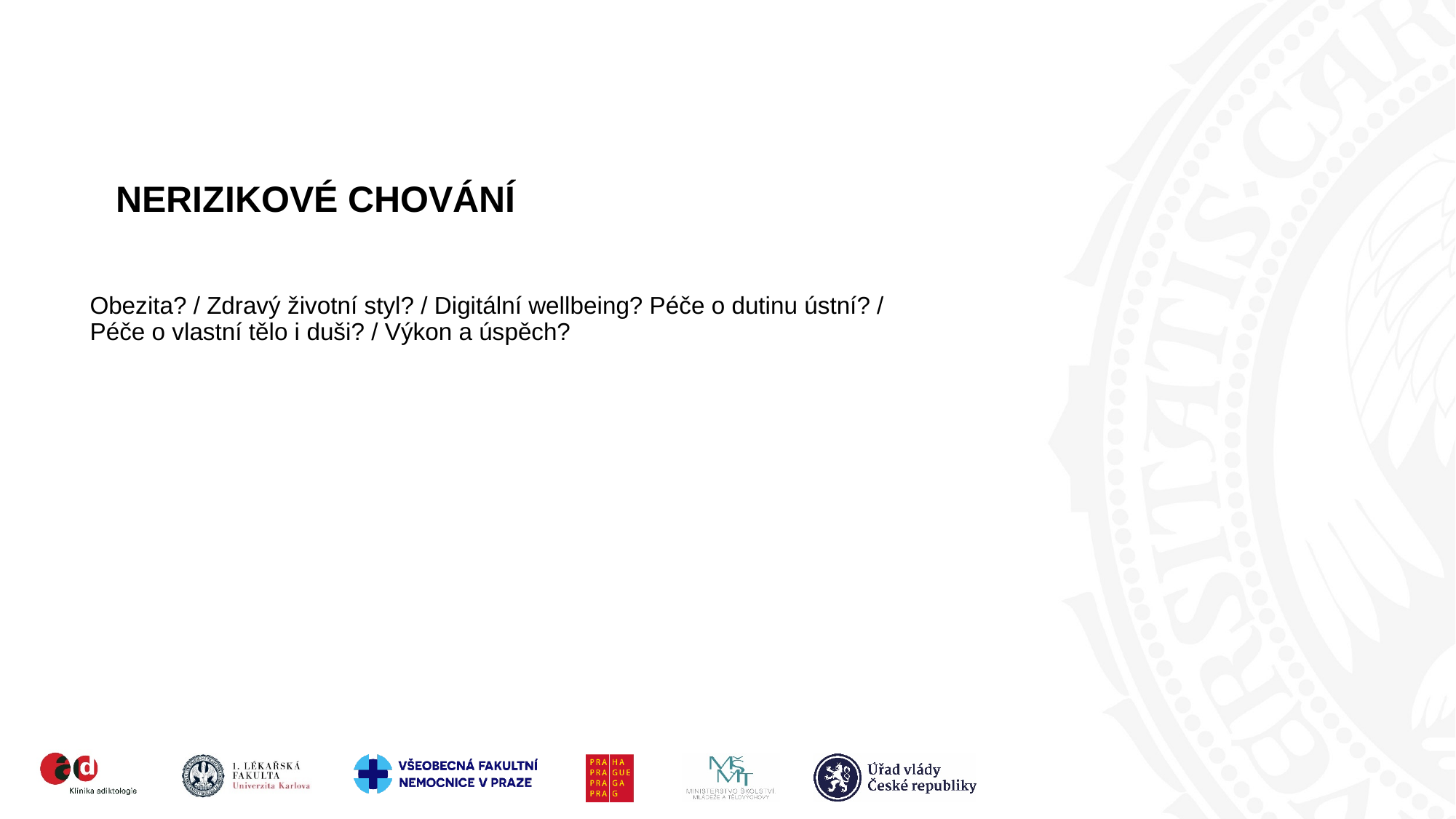

Nerizikové chování
Obezita? / Zdravý životní styl? / Digitální wellbeing? Péče o dutinu ústní? / Péče o vlastní tělo i duši? / Výkon a úspěch?